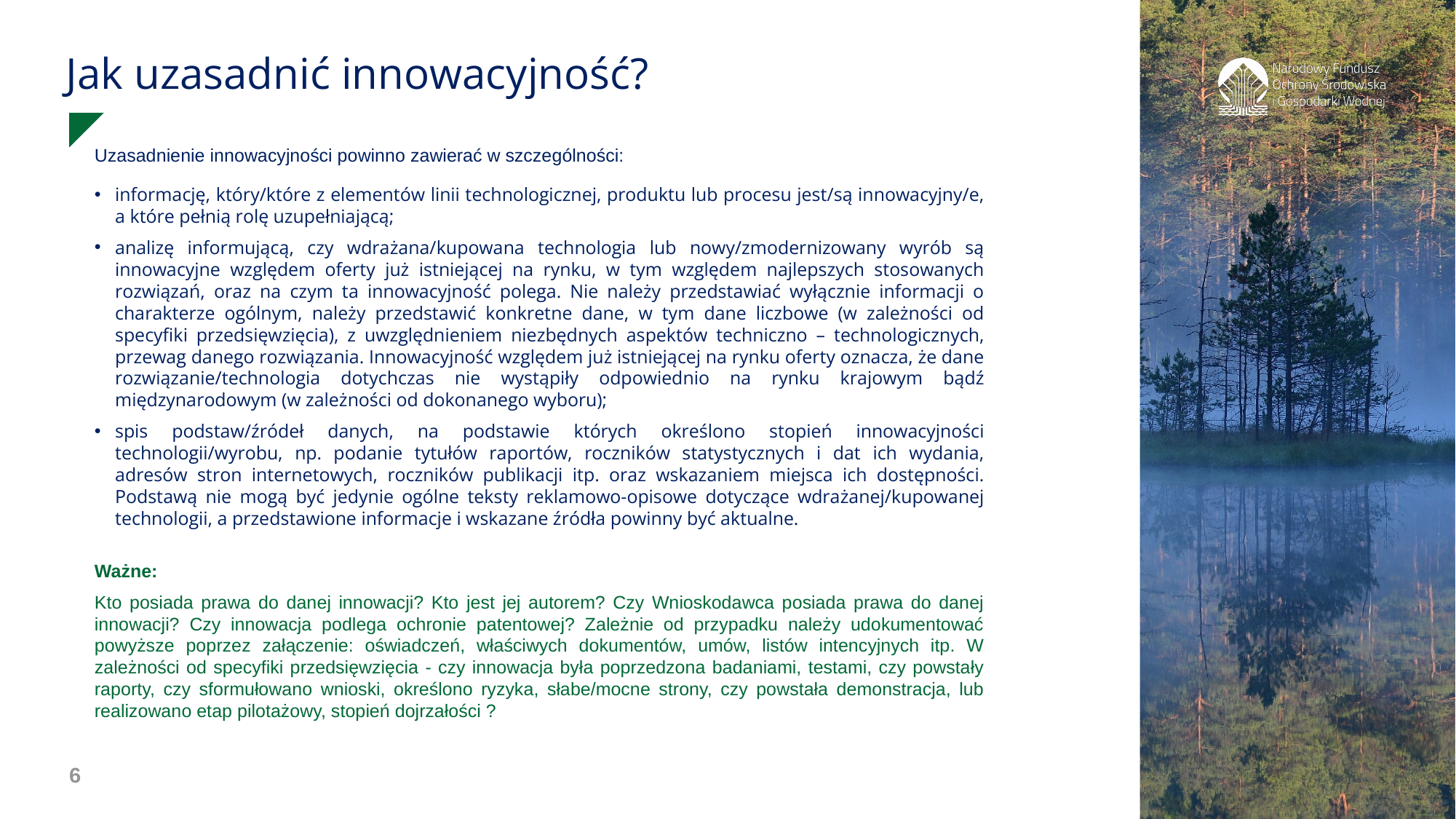

Jak uzasadnić innowacyjność?

Uzasadnienie innowacyjności powinno zawierać w szczególności:
informację, który/które z elementów linii technologicznej, produktu lub procesu jest/są innowacyjny/e, a które pełnią rolę uzupełniającą;
analizę informującą, czy wdrażana/kupowana technologia lub nowy/zmodernizowany wyrób są innowacyjne względem oferty już istniejącej na rynku, w tym względem najlepszych stosowanych rozwiązań, oraz na czym ta innowacyjność polega. Nie należy przedstawiać wyłącznie informacji o charakterze ogólnym, należy przedstawić konkretne dane, w tym dane liczbowe (w zależności od specyfiki przedsięwzięcia), z uwzględnieniem niezbędnych aspektów techniczno – technologicznych, przewag danego rozwiązania. Innowacyjność względem już istniejącej na rynku oferty oznacza, że dane rozwiązanie/technologia dotychczas nie wystąpiły odpowiednio na rynku krajowym bądź międzynarodowym (w zależności od dokonanego wyboru);
spis podstaw/źródeł danych, na podstawie których określono stopień innowacyjności technologii/wyrobu, np. podanie tytułów raportów, roczników statystycznych i dat ich wydania, adresów stron internetowych, roczników publikacji itp. oraz wskazaniem miejsca ich dostępności. Podstawą nie mogą być jedynie ogólne teksty reklamowo-opisowe dotyczące wdrażanej/kupowanej technologii, a przedstawione informacje i wskazane źródła powinny być aktualne.

Ważne:
Kto posiada prawa do danej innowacji? Kto jest jej autorem? Czy Wnioskodawca posiada prawa do danej innowacji? Czy innowacja podlega ochronie patentowej? Zależnie od przypadku należy udokumentować powyższe poprzez załączenie: oświadczeń, właściwych dokumentów, umów, listów intencyjnych itp. W zależności od specyfiki przedsięwzięcia - czy innowacja była poprzedzona badaniami, testami, czy powstały raporty, czy sformułowano wnioski, określono ryzyka, słabe/mocne strony, czy powstała demonstracja, lub realizowano etap pilotażowy, stopień dojrzałości ?